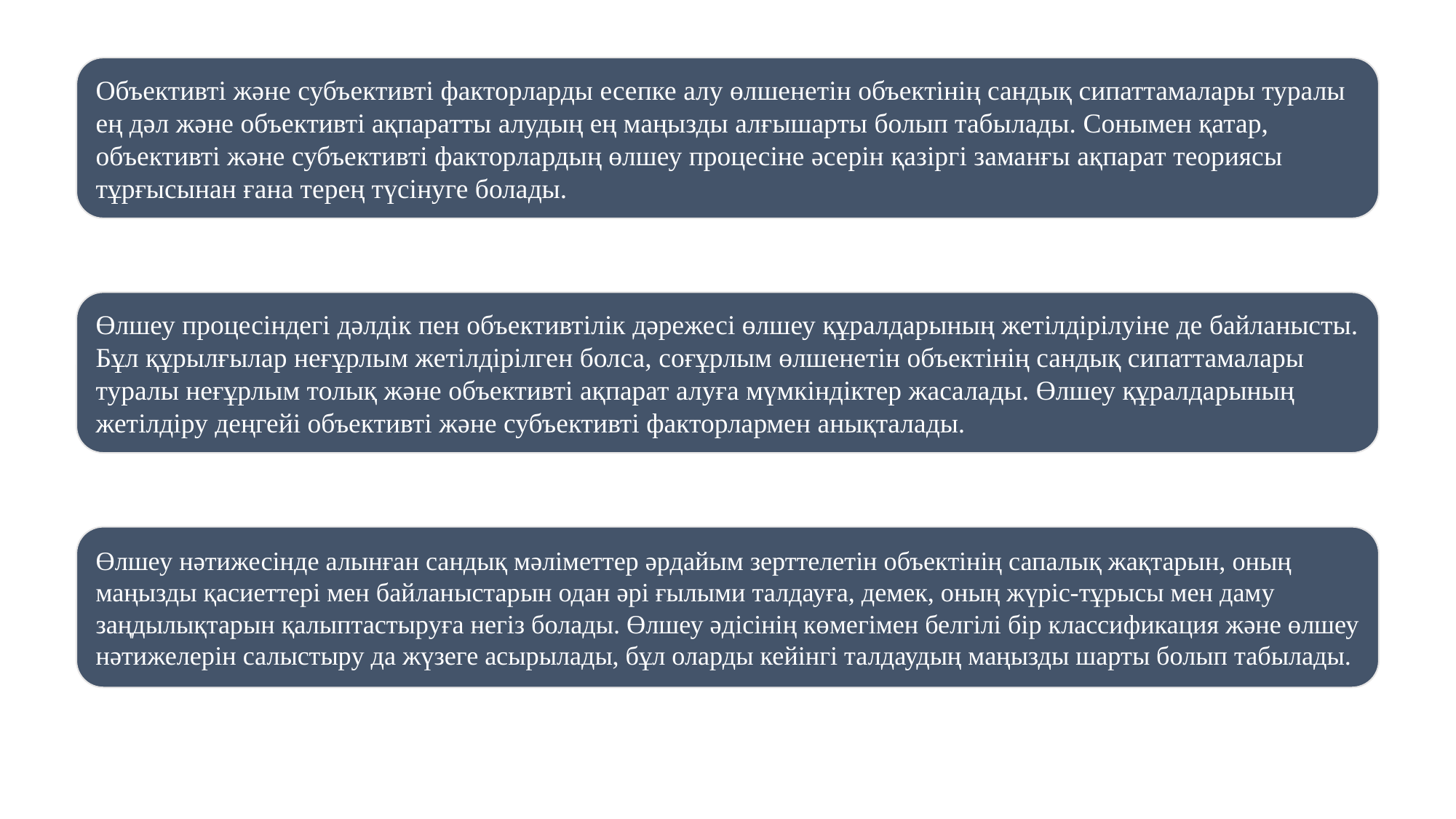

Объективті және субъективті факторларды есепке алу өлшенетін объектінің сандық сипаттамалары туралы ең дәл және объективті ақпаратты алудың ең маңызды алғышарты болып табылады. Сонымен қатар, объективті және субъективті факторлардың өлшеу процесіне әсерін қазіргі заманғы ақпарат теориясы тұрғысынан ғана терең түсінуге болады.
Өлшеу процесіндегі дәлдік пен объективтілік дәрежесі өлшеу құралдарының жетілдірілуіне де байланысты. Бұл құрылғылар неғұрлым жетілдірілген болса, соғұрлым өлшенетін объектінің сандық сипаттамалары туралы неғұрлым толық және объективті ақпарат алуға мүмкіндіктер жасалады. Өлшеу құралдарының жетілдіру деңгейі объективті және субъективті факторлармен анықталады.
Өлшеу нәтижесінде алынған сандық мәліметтер әрдайым зерттелетін объектінің сапалық жақтарын, оның маңызды қасиеттері мен байланыстарын одан әрі ғылыми талдауға, демек, оның жүріс-тұрысы мен даму заңдылықтарын қалыптастыруға негіз болады. Өлшеу әдісінің көмегімен белгілі бір классификация және өлшеу нәтижелерін салыстыру да жүзеге асырылады, бұл оларды кейінгі талдаудың маңызды шарты болып табылады.